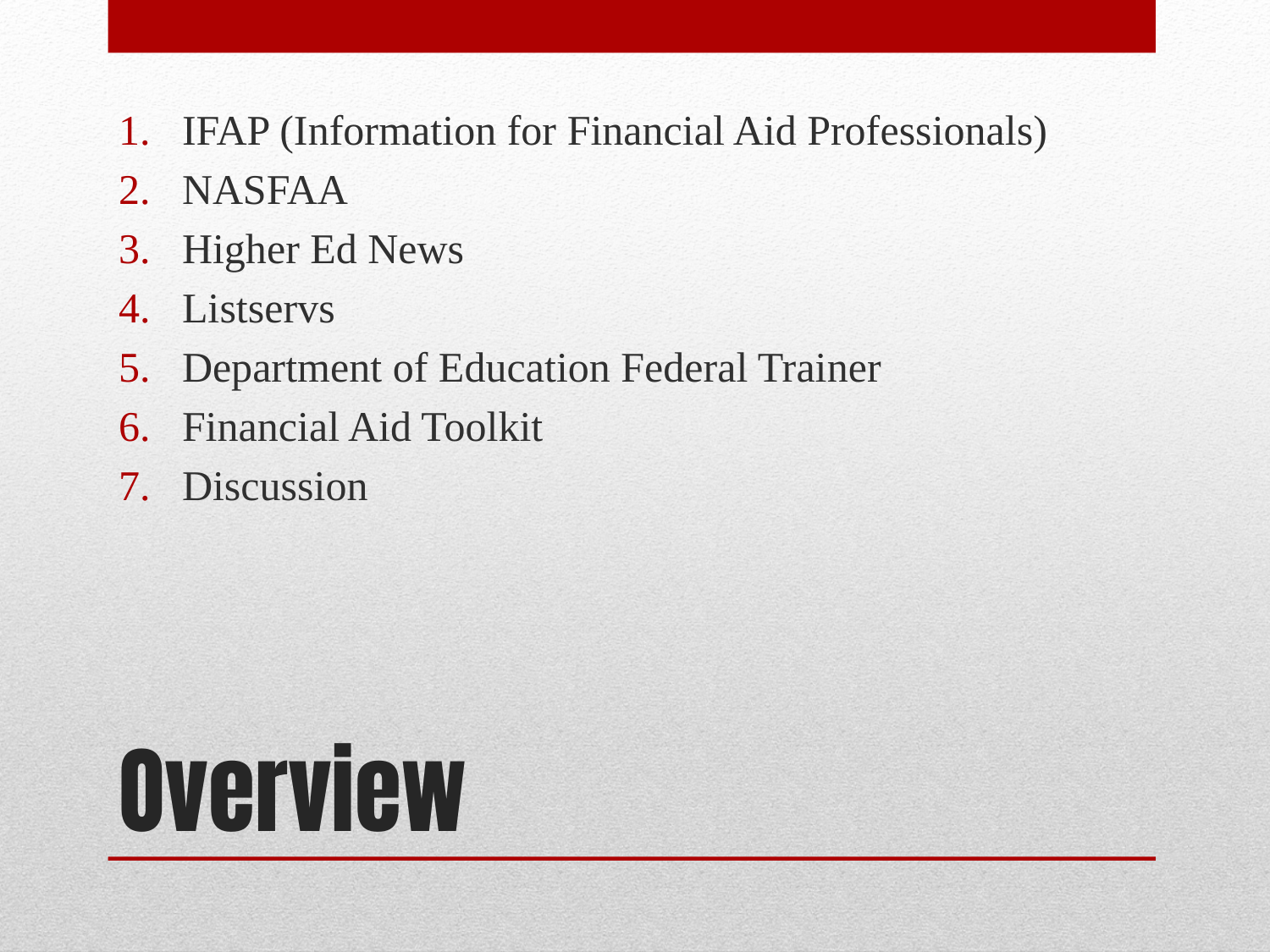

IFAP (Information for Financial Aid Professionals)
NASFAA
Higher Ed News
Listservs
Department of Education Federal Trainer
Financial Aid Toolkit
Discussion

# Overview